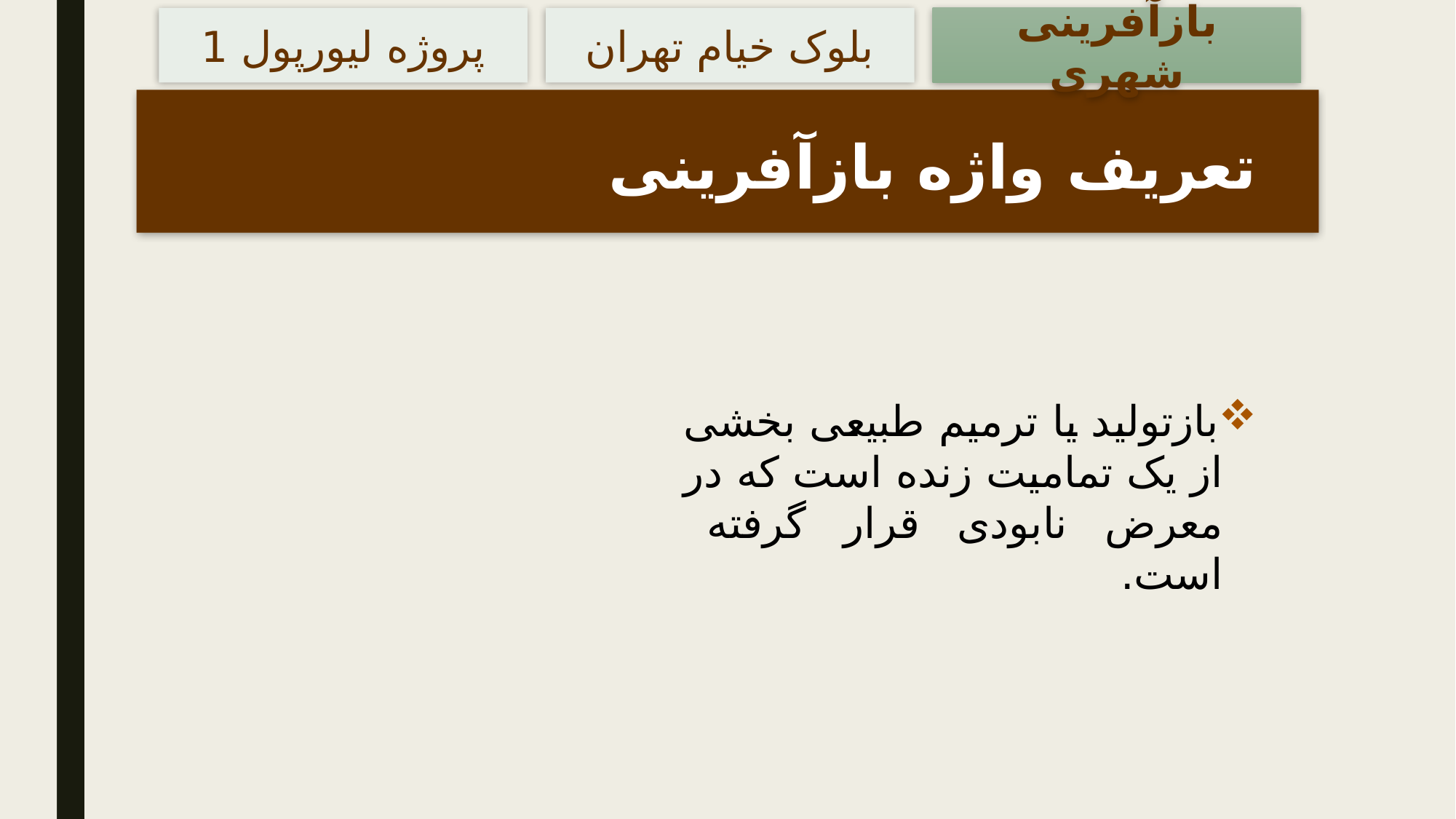

پروژه لیورپول 1
بلوک خیام تهران
بازآفرینی شهری

تعریف واژه بازآفرینی
بازتولید یا ترمیم طبیعی بخشی از یک تمامیت زنده است که در معرض نابودی قرار گرفته است.